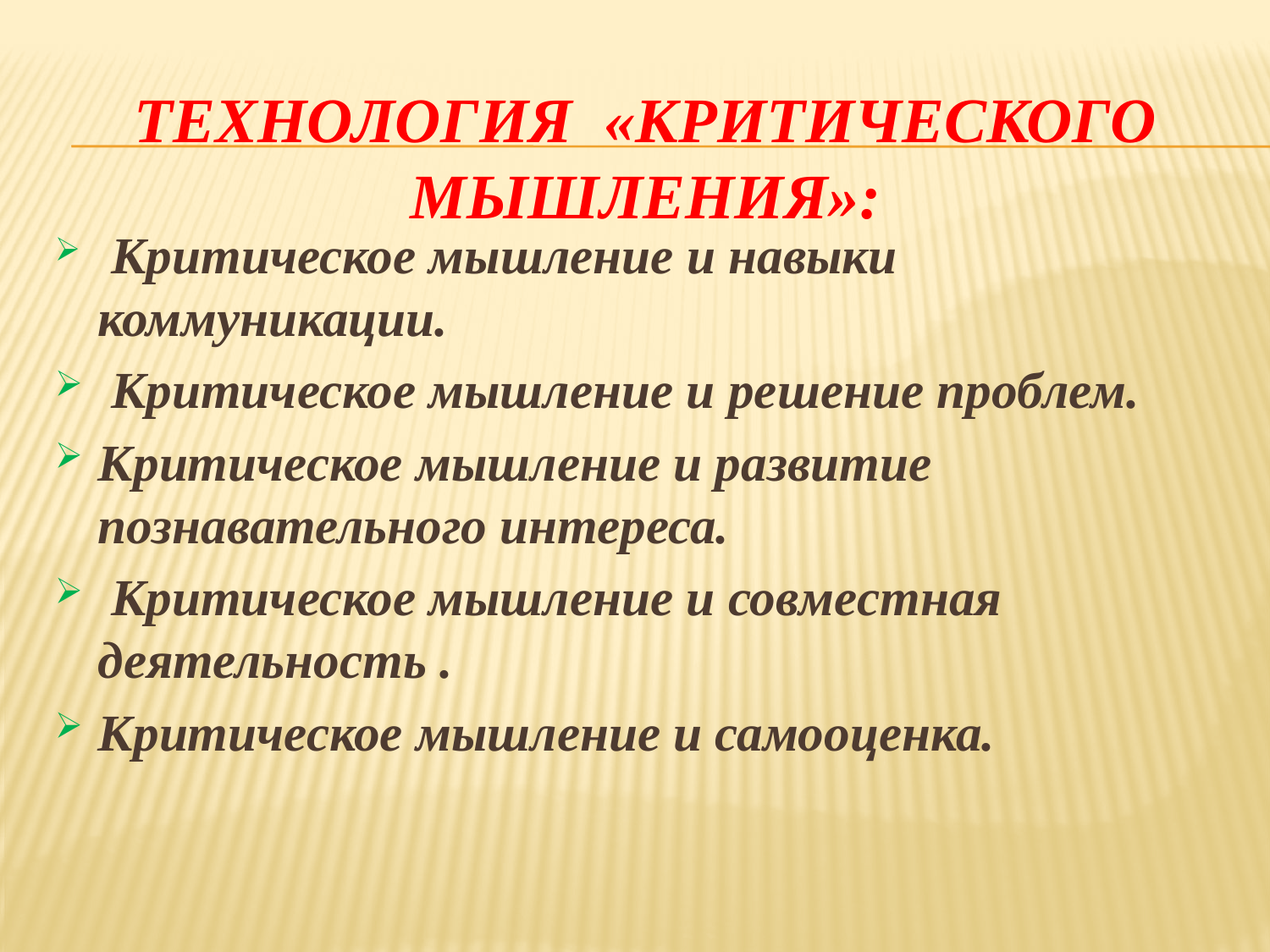

# Технология  «Критического мышления»:
 Критическое мышление и навыки коммуникации.
 Критическое мышление и решение проблем.
Критическое мышление и развитие познавательного интереса.
 Критическое мышление и совместная деятельность .
Критическое мышление и самооценка.